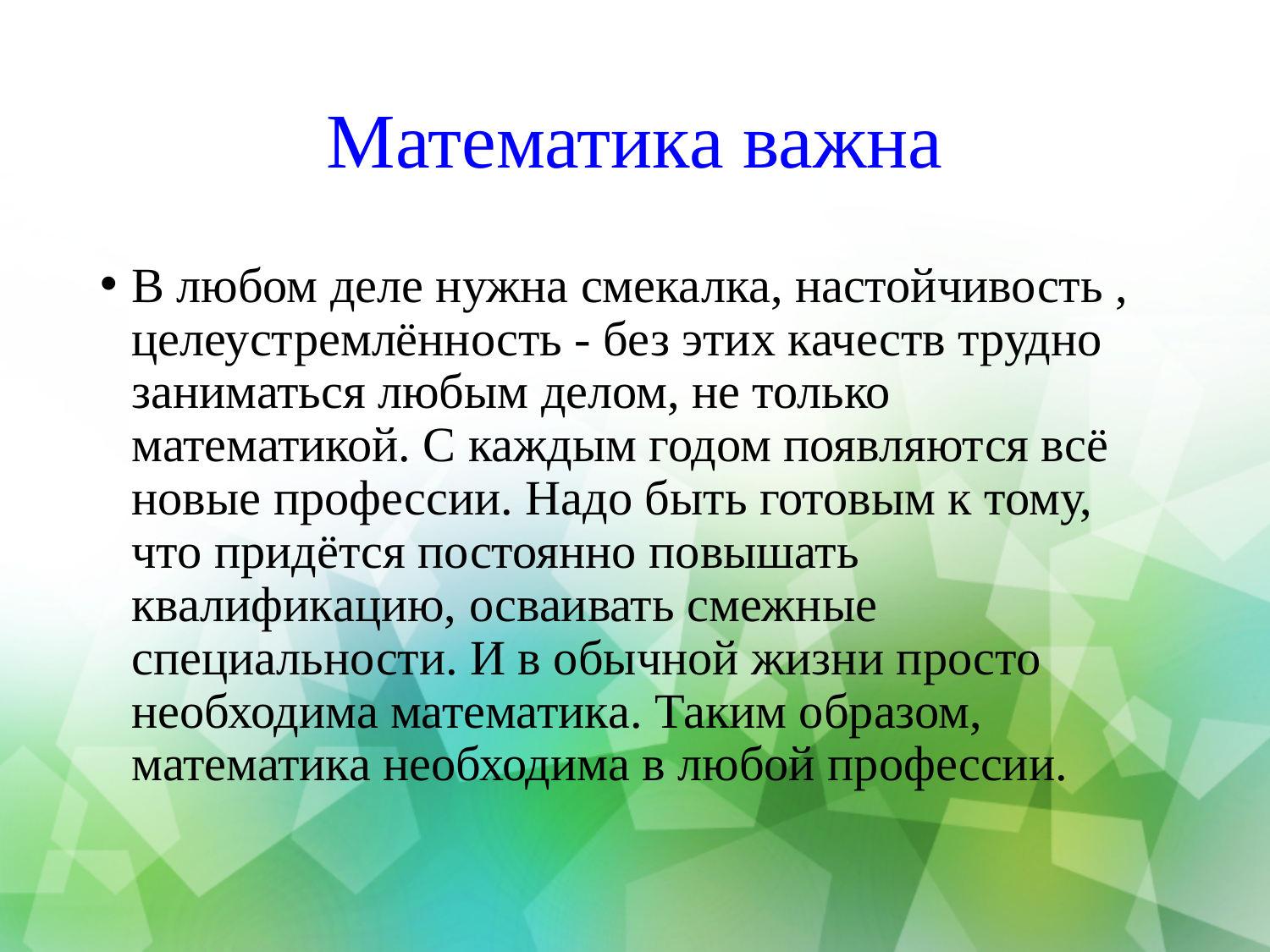

# Математика важна
В любом деле нужна смекалка, настойчивость , целеустремлённость - без этих качеств трудно заниматься любым делом, не только математикой. С каждым годом появляются всё новые профессии. Надо быть готовым к тому, что придётся постоянно повышать квалификацию, осваивать смежные специальности. И в обычной жизни просто необходима математика. Таким образом, математика необходима в любой профессии.